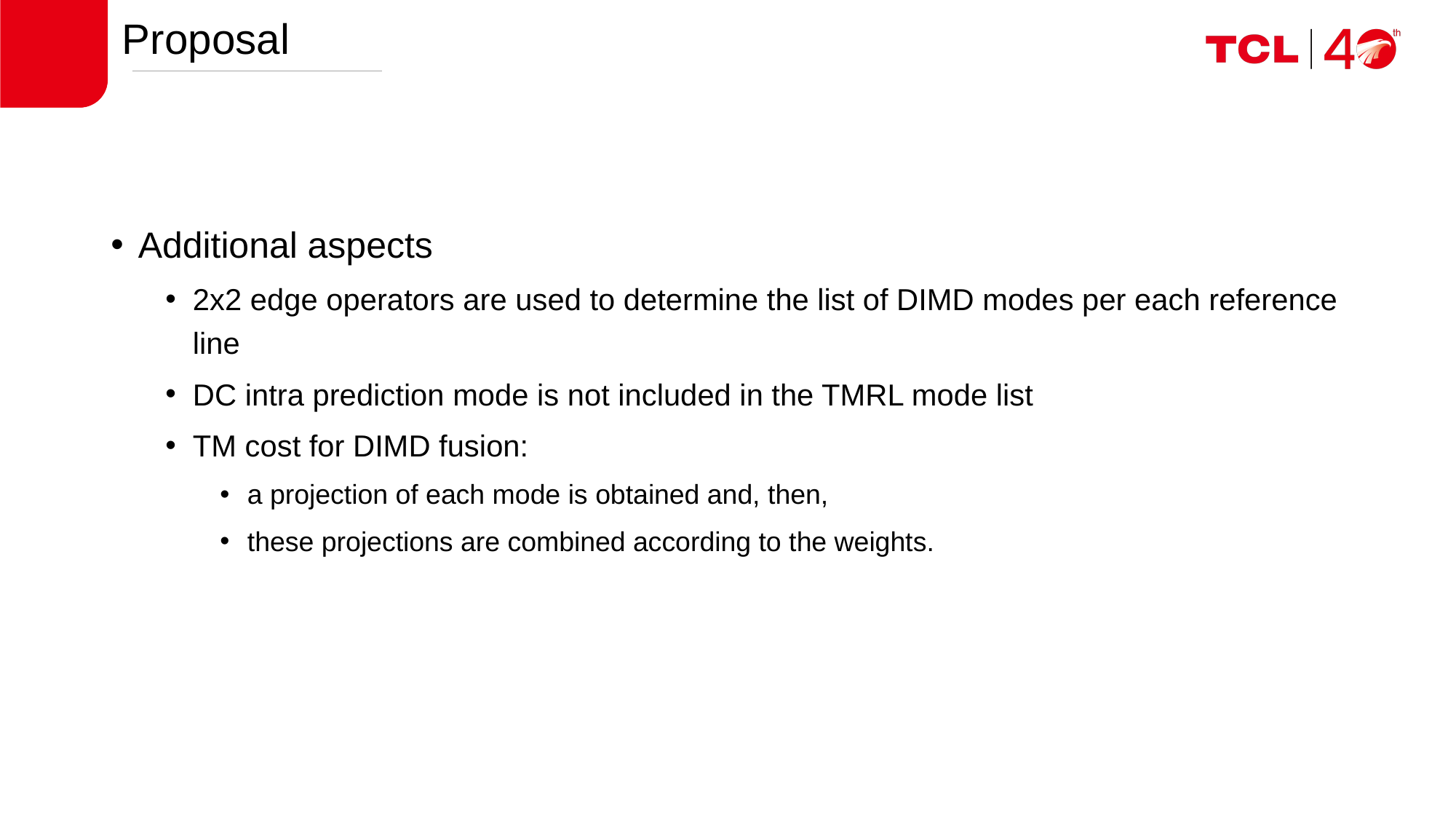

# Proposal
Additional aspects
2x2 edge operators are used to determine the list of DIMD modes per each reference line
DC intra prediction mode is not included in the TMRL mode list
TM cost for DIMD fusion:
a projection of each mode is obtained and, then,
these projections are combined according to the weights.